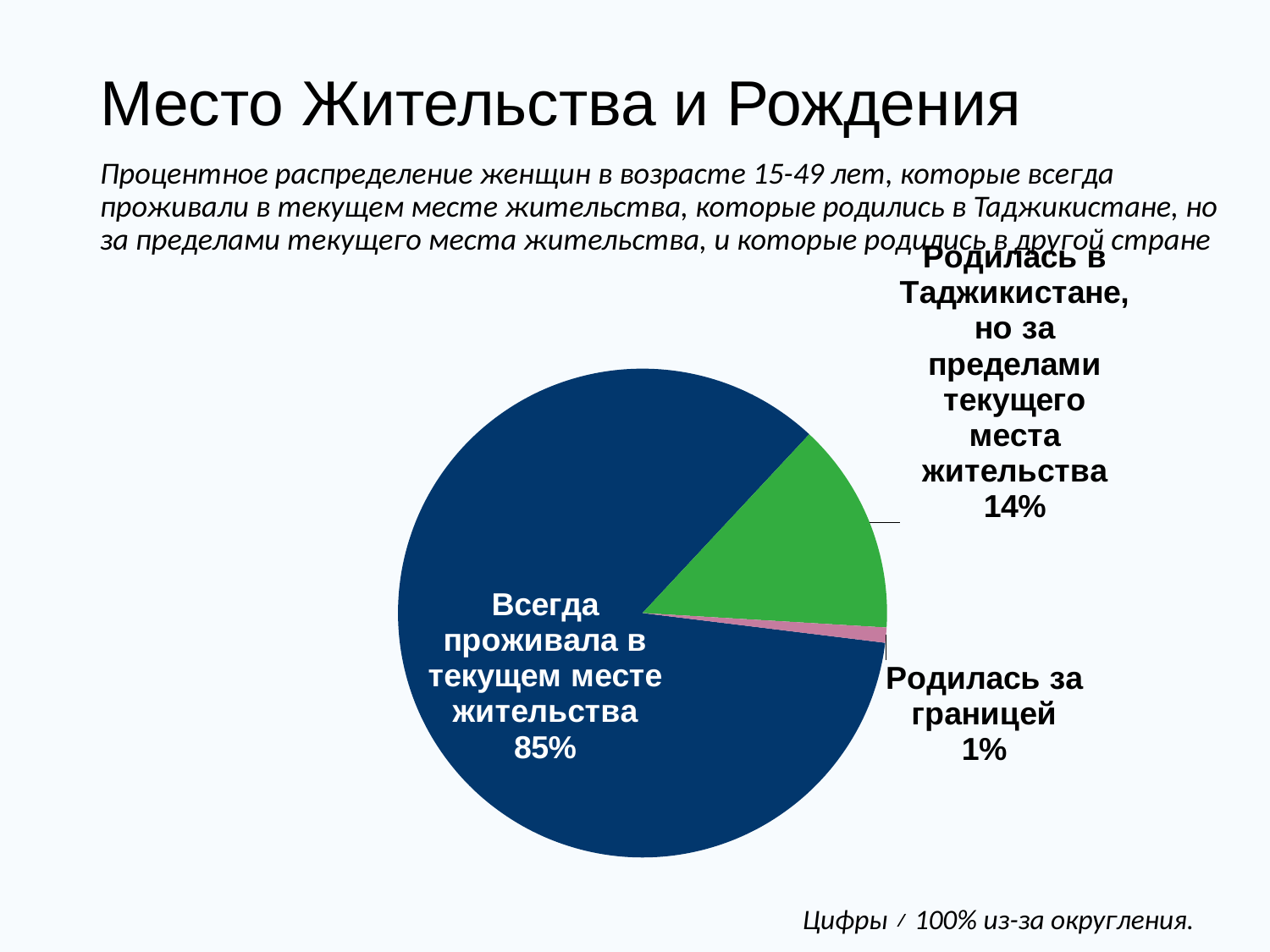

# Место Жительства и Рождения
Процентное распределение женщин в возрасте 15-49 лет, которые всегда проживали в текущем месте жительства, которые родились в Таджикистане, но за пределами текущего места жительства, и которые родились в другой стране

### Chart

| Category | Women |
|---|---|
| Всегда проживала в текущем месте жительства | 85.0 |
| Родилась в Таджикистане, но за пределами текущего места жительства | 14.0 |
| Родилась за границей | 1.0 |
Цифры ≠ 100% из-за округления.